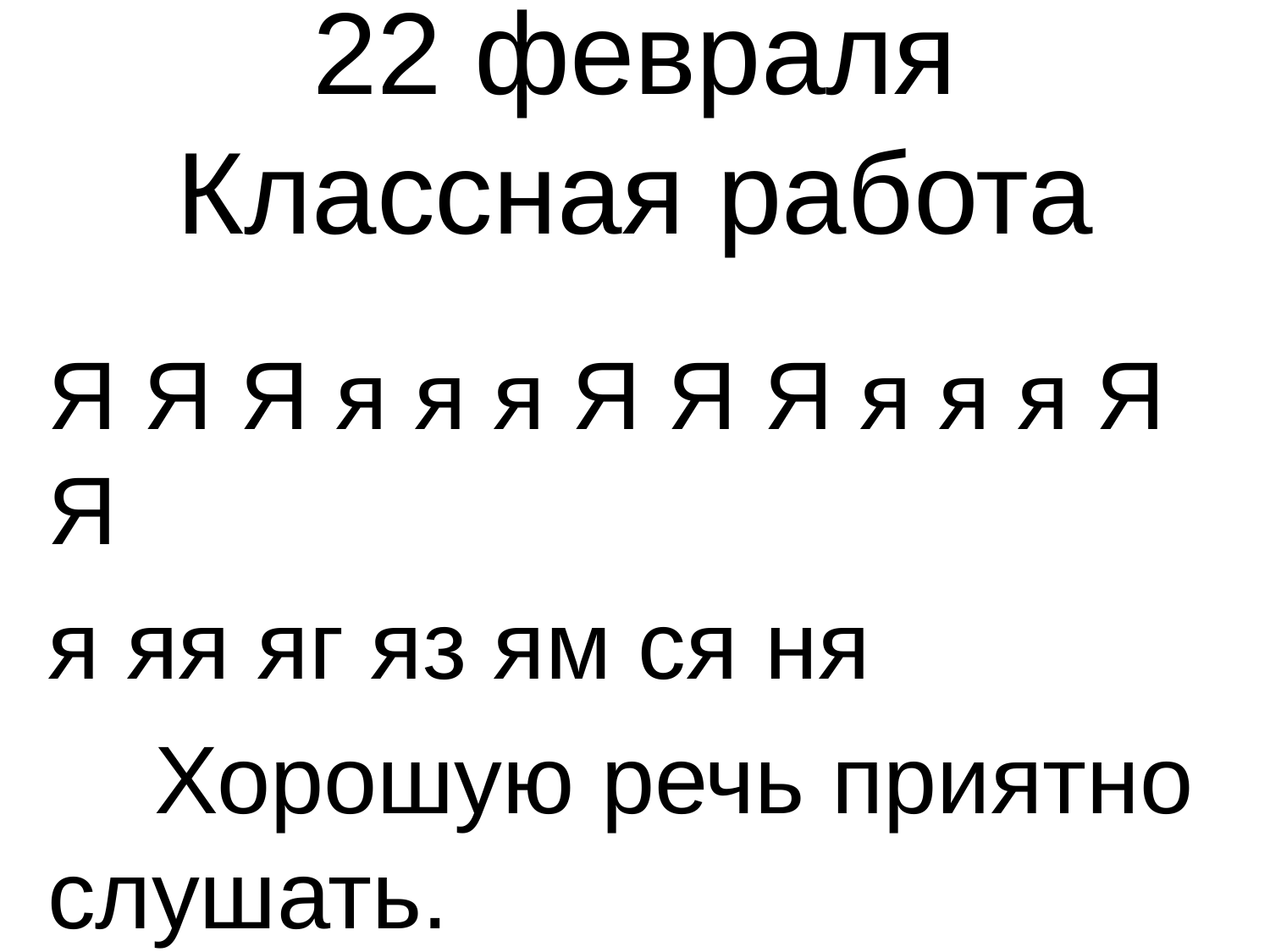

# 22 февраля Классная работа
Я Я Я я я я Я Я Я я я я Я Я
я яя яг яз ям ся ня
    Хорошую речь приятно слушать.